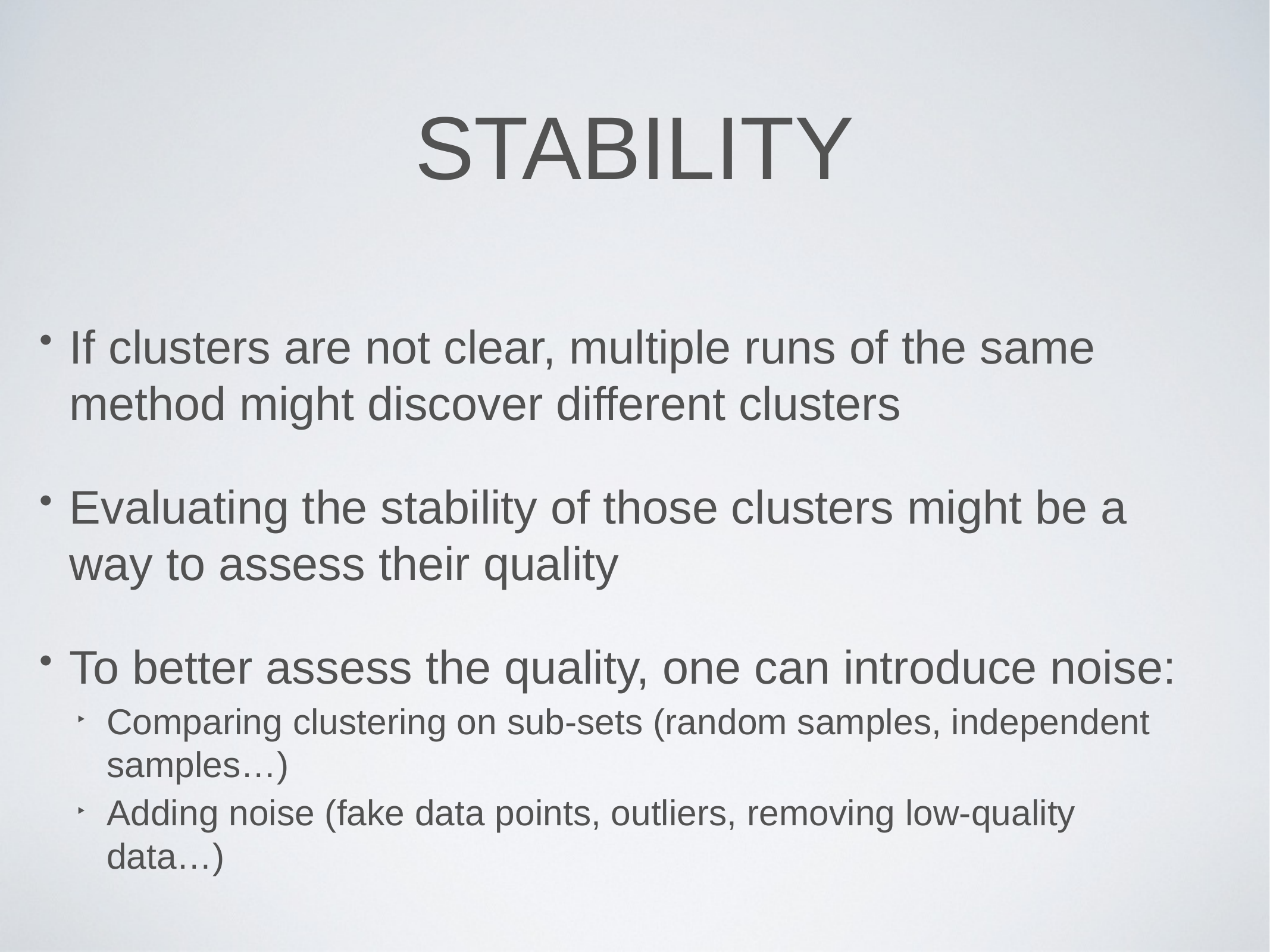

69
# Stability
If clusters are not clear, multiple runs of the same method might discover different clusters
Evaluating the stability of those clusters might be a way to assess their quality
To better assess the quality, one can introduce noise:
Comparing clustering on sub-sets (random samples, independent samples…)
Adding noise (fake data points, outliers, removing low-quality data…)